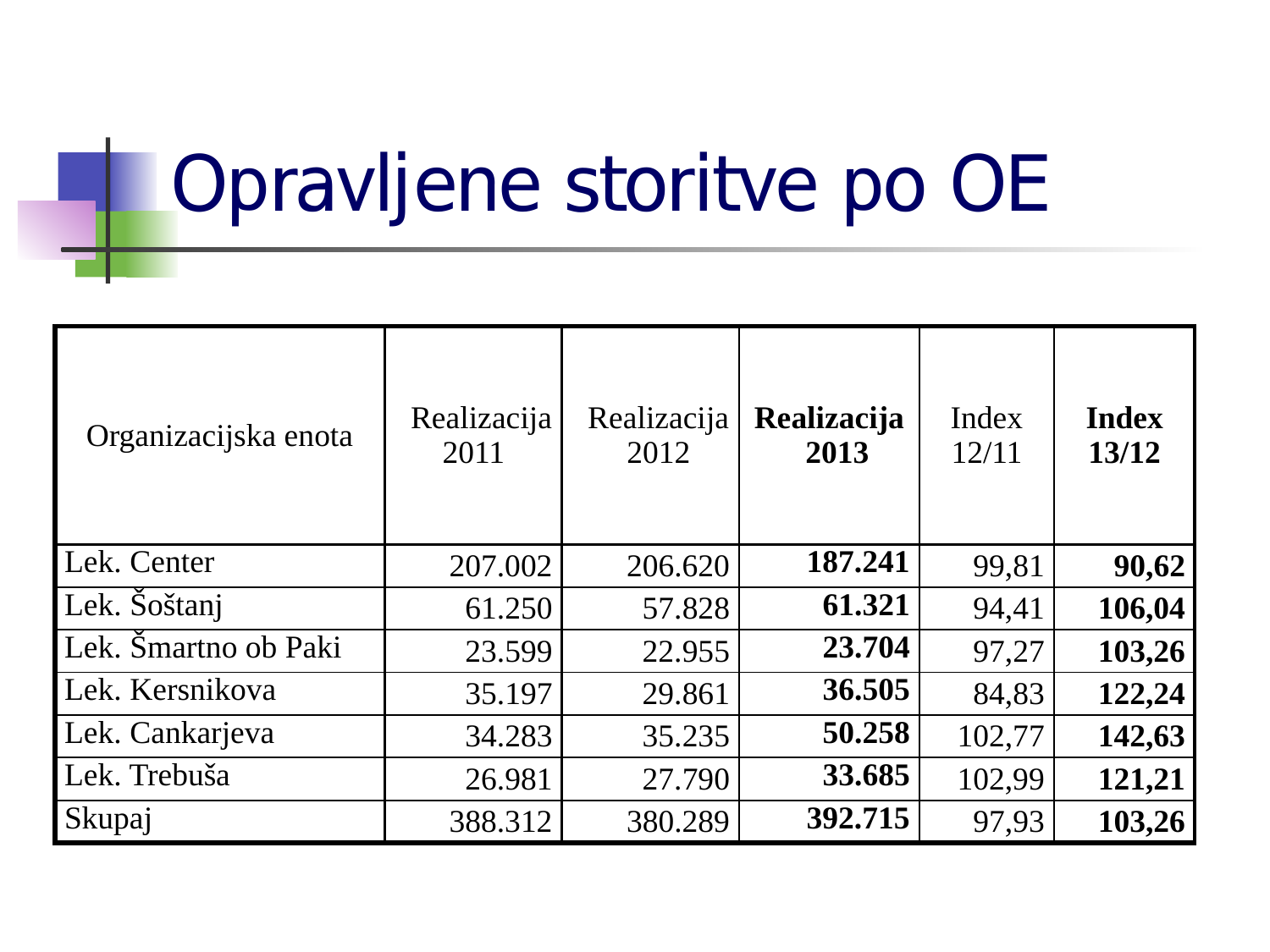

# Opravljene storitve po OE
| Organizacijska enota | Realizacija 2011 | Realizacija 2012 | Realizacija 2013 | Index 12/11 | Index 13/12 |
| --- | --- | --- | --- | --- | --- |
| Lek. Center | 207.002 | 206.620 | 187.241 | 99,81 | 90,62 |
| Lek. Šoštanj | 61.250 | 57.828 | 61.321 | 94,41 | 106,04 |
| Lek. Šmartno ob Paki | 23.599 | 22.955 | 23.704 | 97,27 | 103,26 |
| Lek. Kersnikova | 35.197 | 29.861 | 36.505 | 84,83 | 122,24 |
| Lek. Cankarjeva | 34.283 | 35.235 | 50.258 | 102,77 | 142,63 |
| Lek. Trebuša | 26.981 | 27.790 | 33.685 | 102,99 | 121,21 |
| Skupaj | 388.312 | 380.289 | 392.715 | 97,93 | 103,26 |